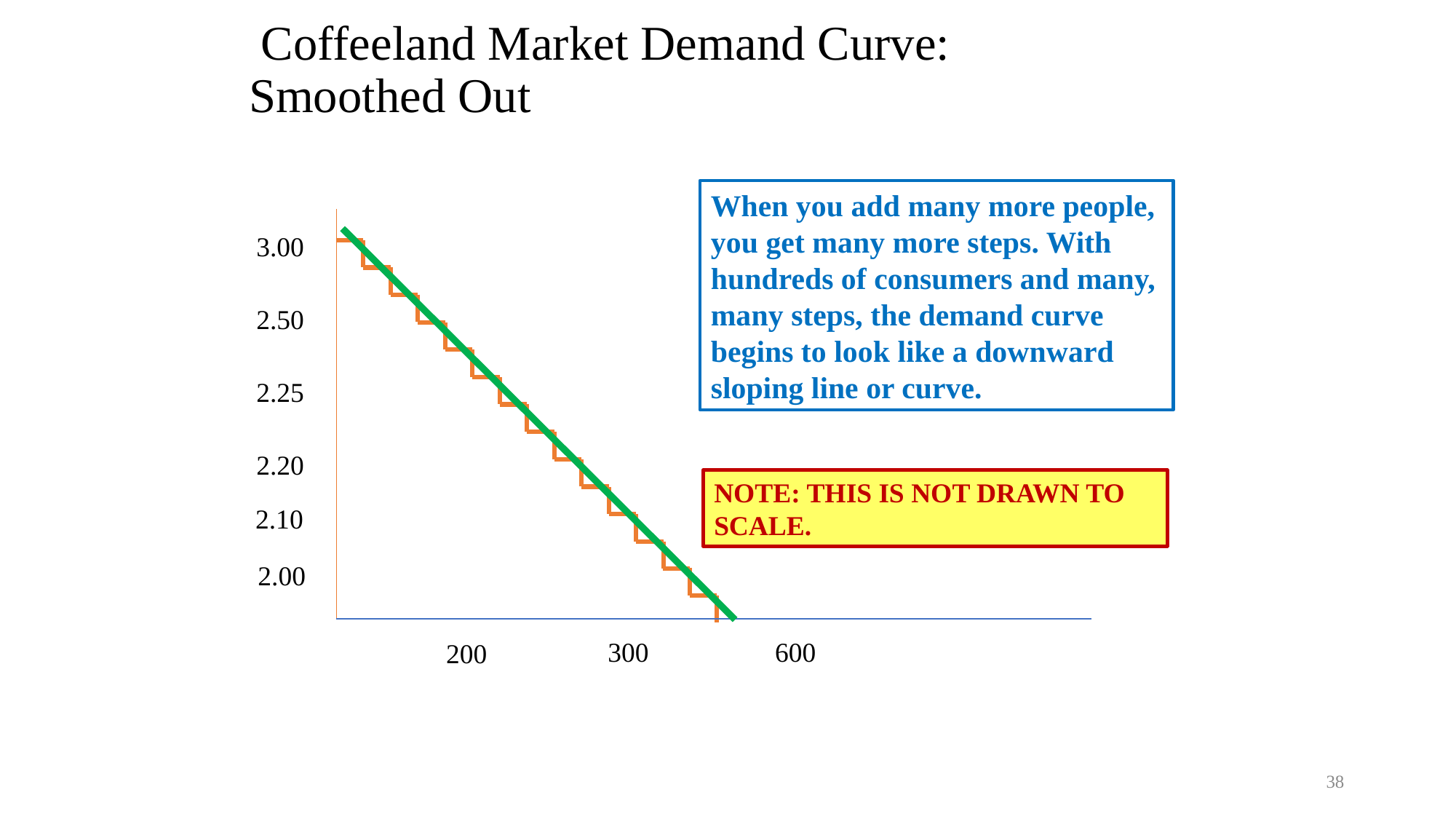

# Coffeeland Market Demand Curve: Smoothed Out

When you add many more people, you get many more steps. With hundreds of consumers and many, many steps, the demand curve begins to look like a downward sloping line or curve.
3.00
2.50
2.25
2.20
NOTE: THIS IS NOT DRAWN TO SCALE.
2.10
2.00
600
300
200
38